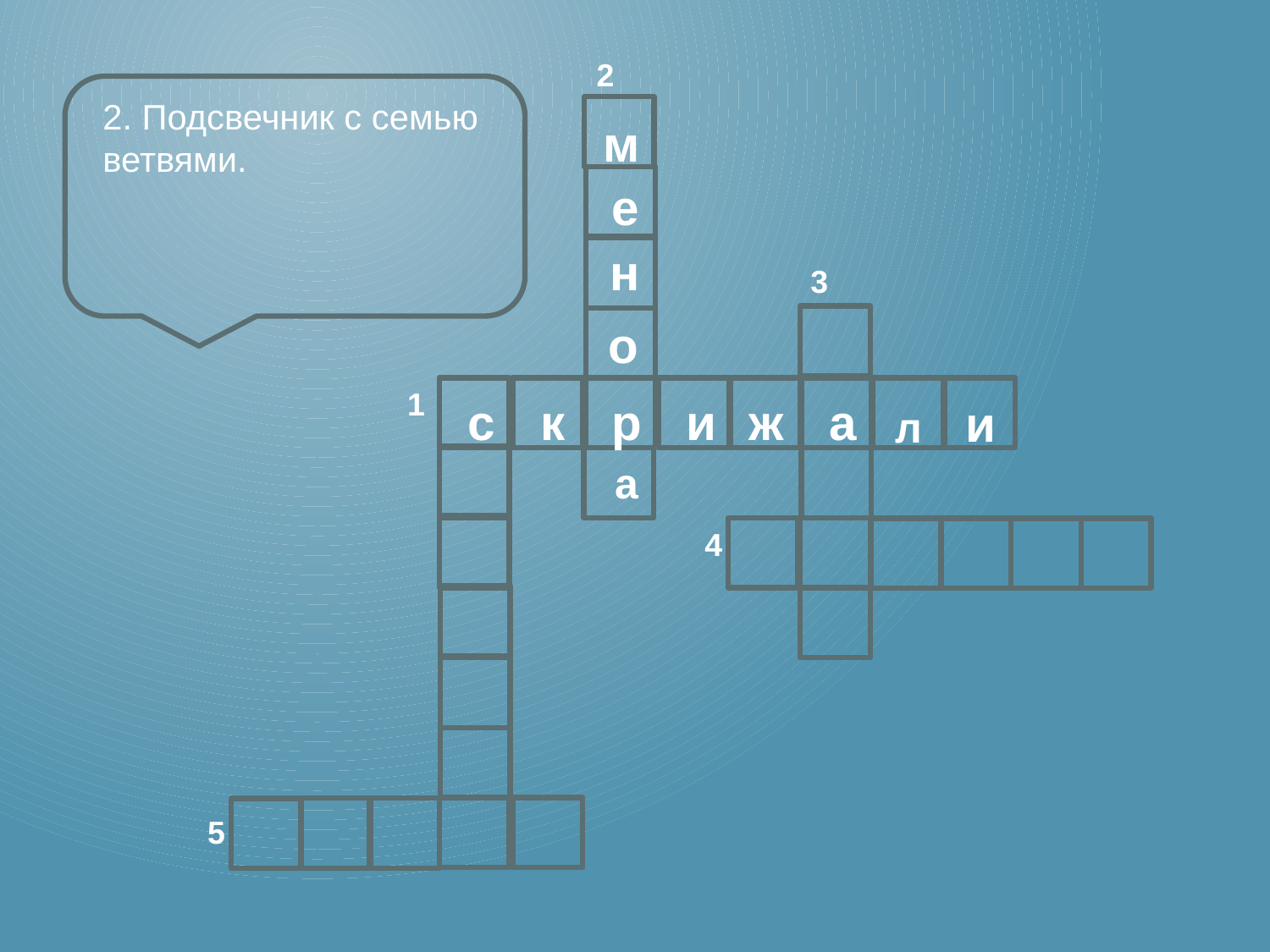

2

2. Подсвечник с семью ветвями.

м

е
н

3

о
1

с
к
р
и
ж
а
и
л

а

4

5